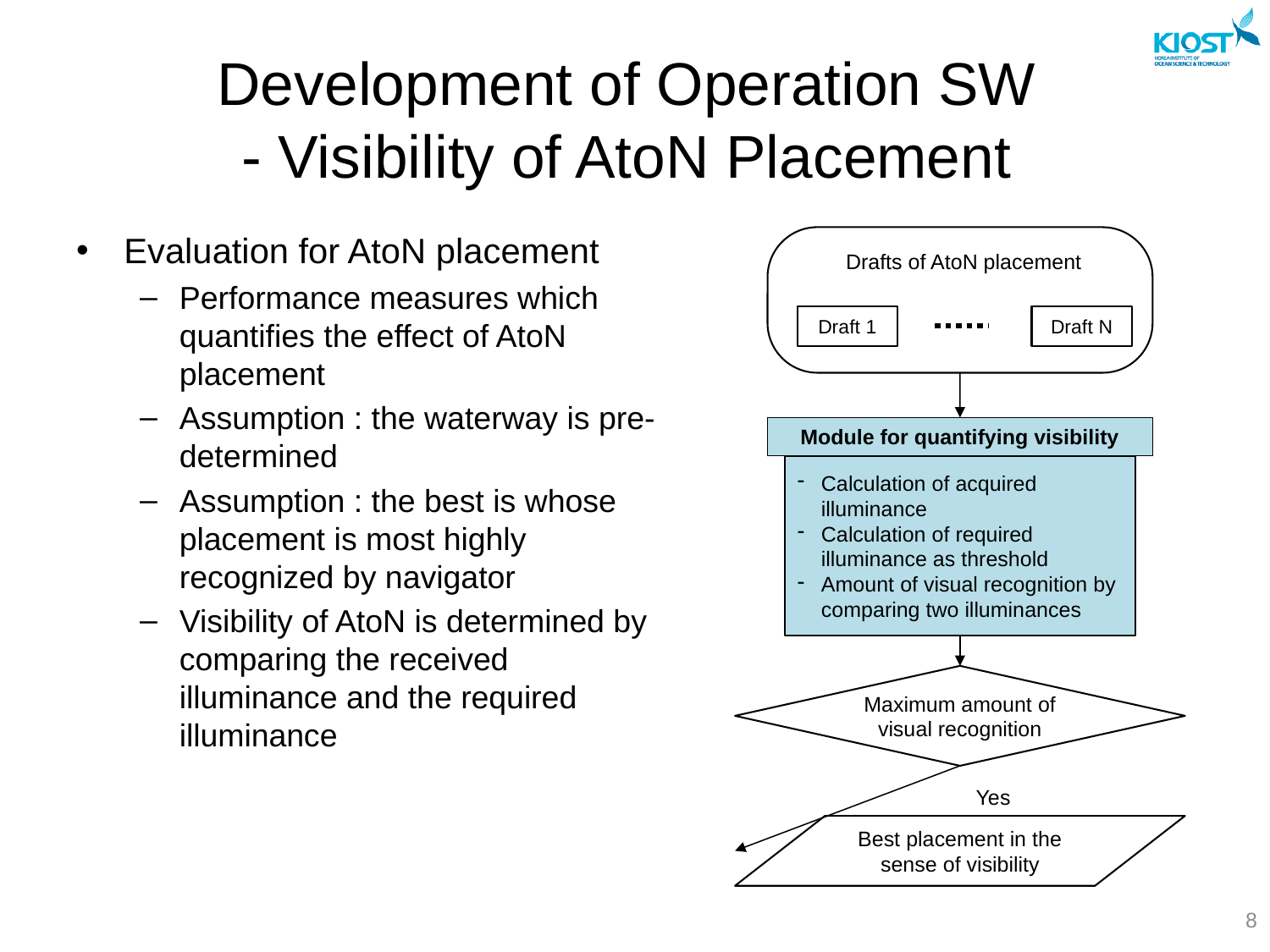

# Development of Operation SW - Visibility of AtoN Placement
Evaluation for AtoN placement
Performance measures which quantifies the effect of AtoN placement
Assumption : the waterway is pre-determined
Assumption : the best is whose placement is most highly recognized by navigator
Visibility of AtoN is determined by comparing the received illuminance and the required illuminance

Drafts of AtoN placement
Draft 1
Draft N
Module for quantifying visibility
Calculation of acquired illuminance
Calculation of required illuminance as threshold
Amount of visual recognition by comparing two illuminances
Maximum amount of visual recognition
Yes
Best placement in the sense of visibility
8